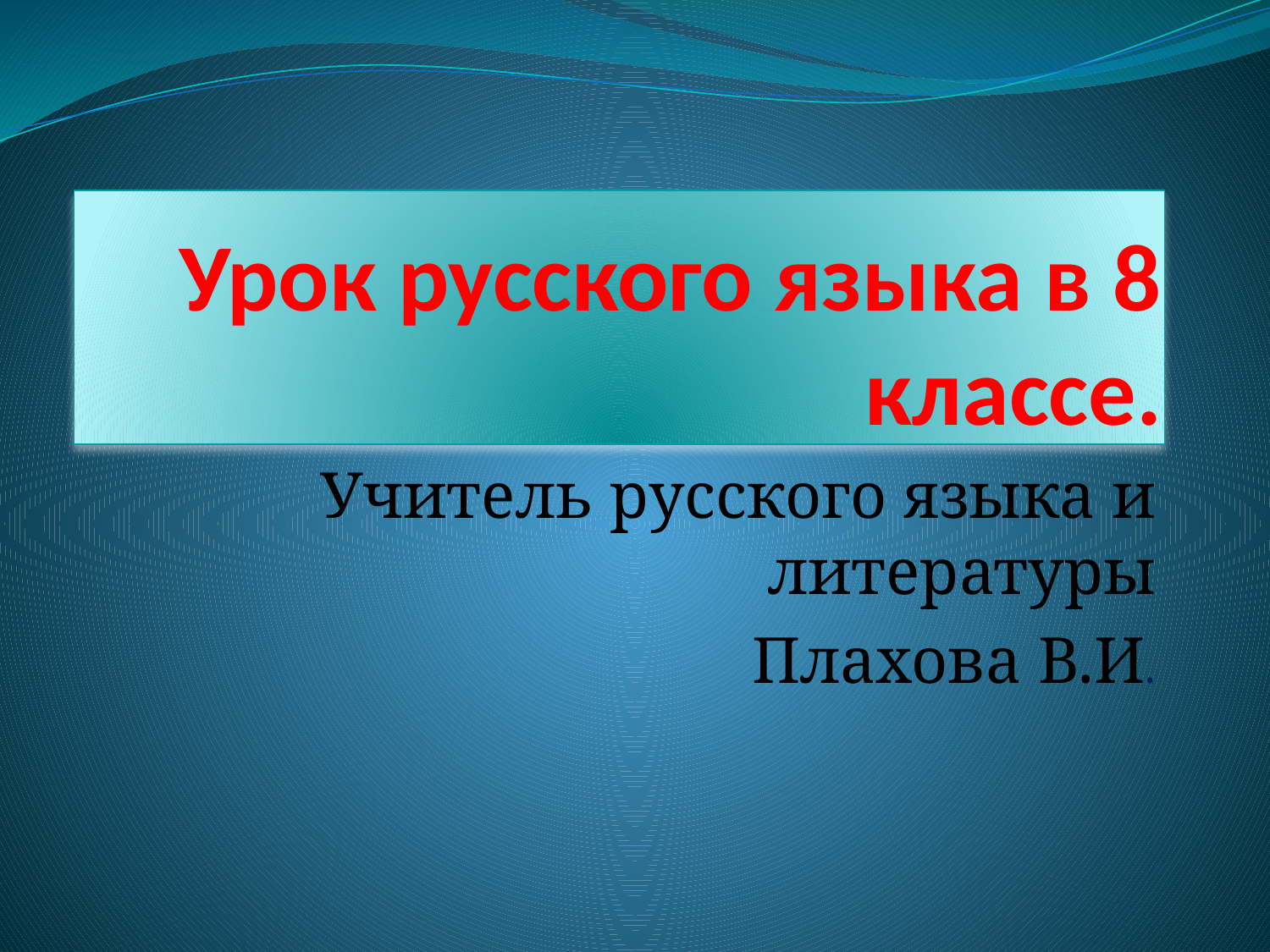

# Урок русского языка в 8 классе.
Учитель русского языка и литературы
 Плахова В.И.